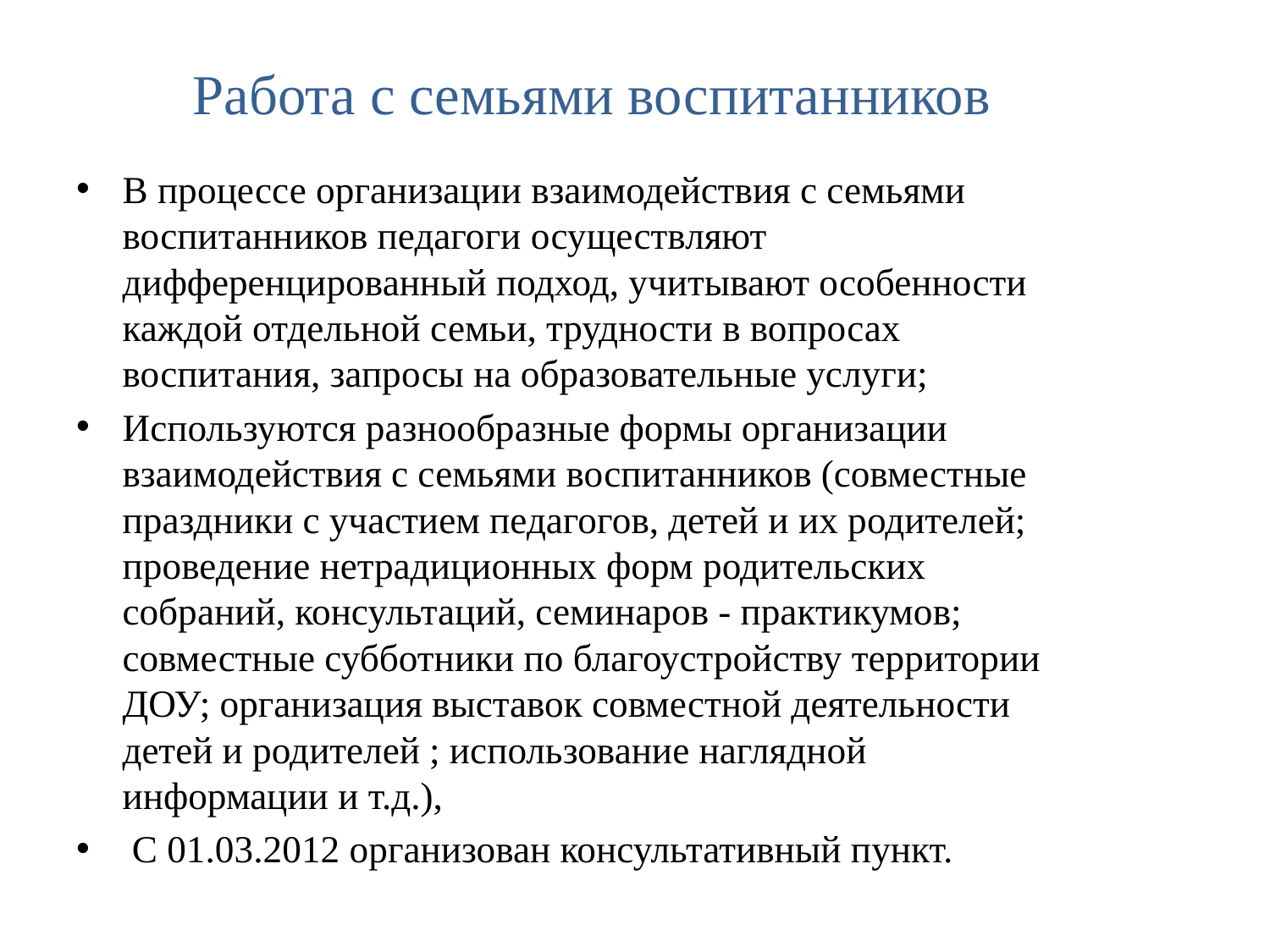

# Работа с семьями воспитанников
В процессе организации взаимодействия с семьями воспитанников педагоги осуществляют дифференцированный подход, учитывают особенности каждой отдельной семьи, трудности в вопросах воспитания, запросы на образовательные услуги;
Используются разнообразные формы организации взаимодействия с семьями воспитанников (совместные праздники с участием педагогов, детей и их родителей; проведение нетрадиционных форм родительских собраний, консультаций, семинаров - практикумов; совместные субботники по благоустройству территории ДОУ; организация выставок совместной деятельности детей и родителей ; использование наглядной информации и т.д.),
 С 01.03.2012 организован консультативный пункт.